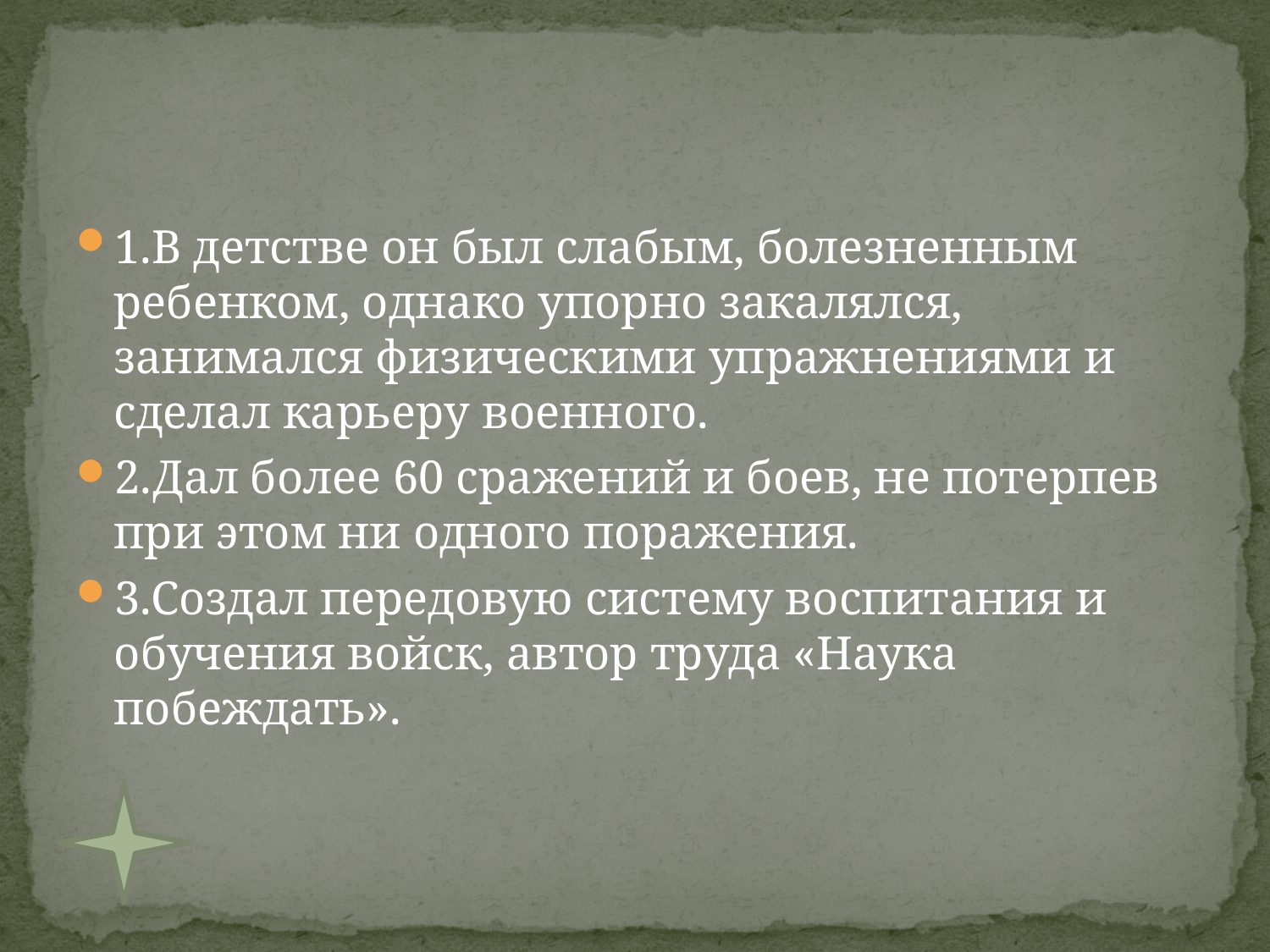

#
1.В детстве он был слабым, болезненным ребенком, однако упорно закалялся, занимался физическими упражнениями и сделал карьеру военного.
2.Дал более 60 сражений и боев, не потерпев при этом ни одного поражения.
3.Создал передовую систему воспитания и обучения войск, автор труда «Наука побеждать».